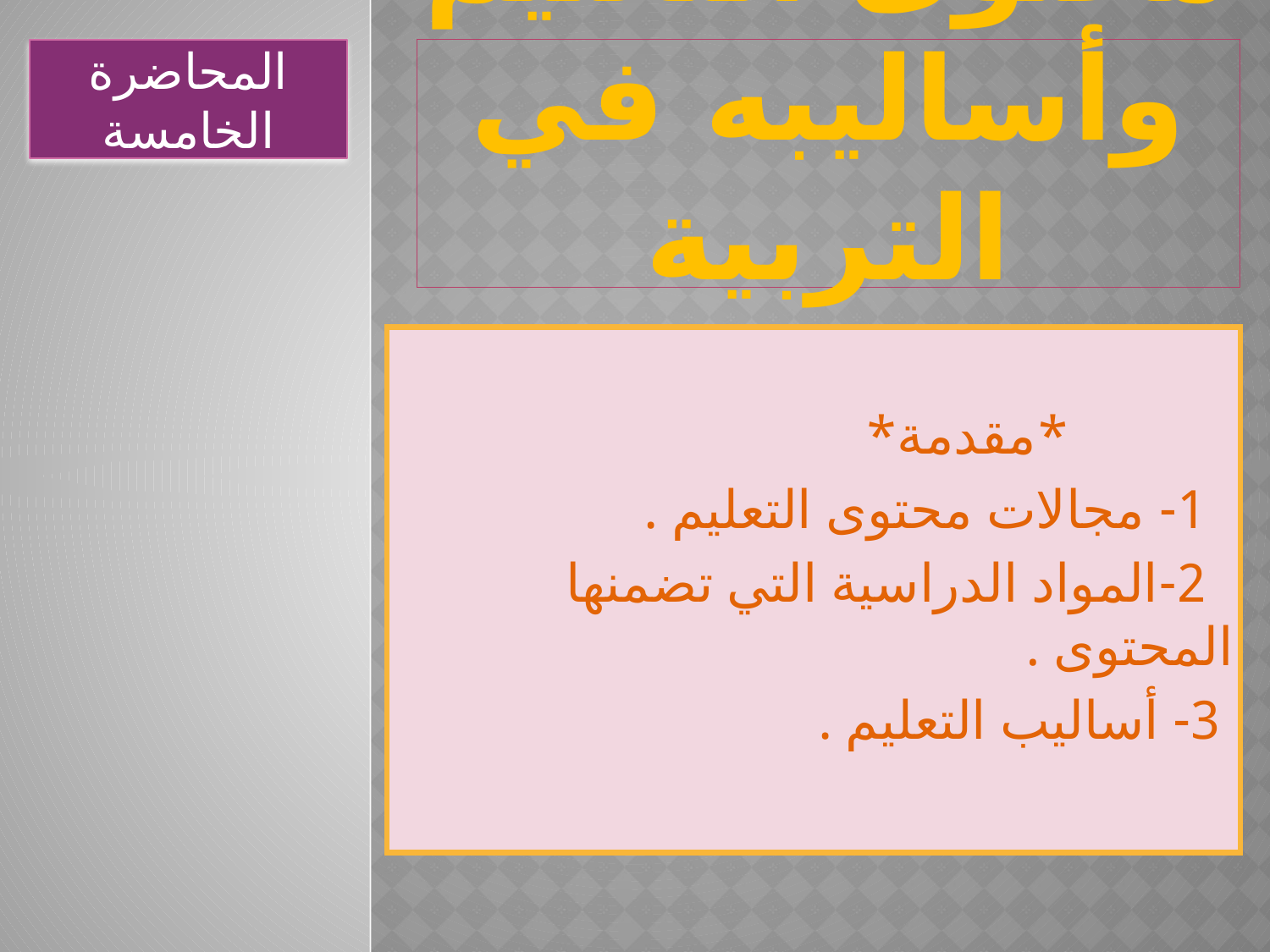

# محتوى التعليم وأساليبه في التربية الإسلامية
المحاضرة الخامسة

            *مقدمة*
  1- مجالات محتوى التعليم .
  2-المواد الدراسية التي تضمنها   المحتوى .
 3- أساليب التعليم .